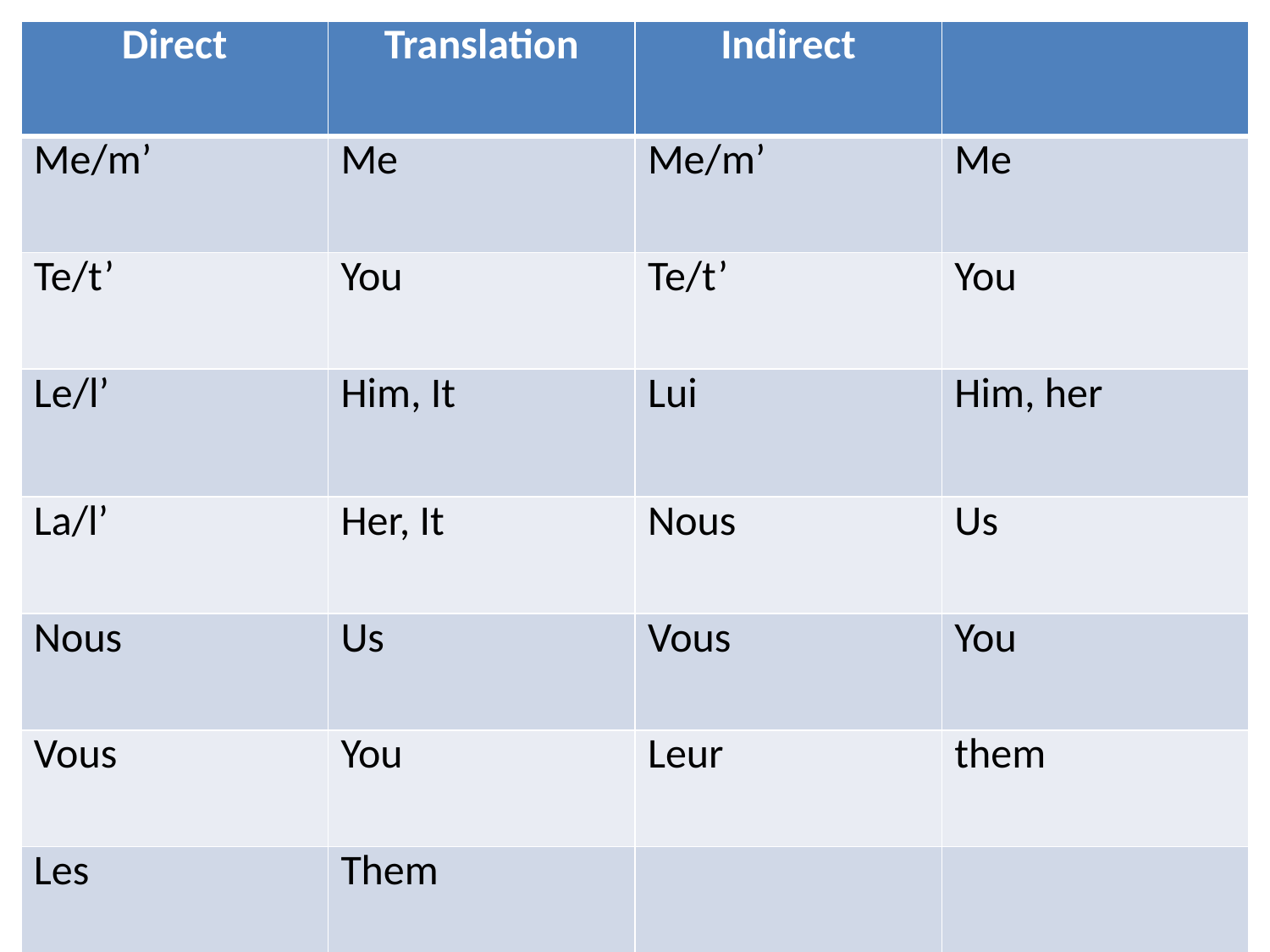

| Direct | Translation | Indirect |  |
| --- | --- | --- | --- |
| Me/m’ | Me | Me/m’ | Me |
| Te/t’ | You | Te/t’ | You |
| Le/l’ | Him, It | Lui | Him, her |
| La/l’ | Her, It | Nous | Us |
| Nous | Us | Vous | You |
| Vous | You | Leur | them |
| Les | Them |  |  |